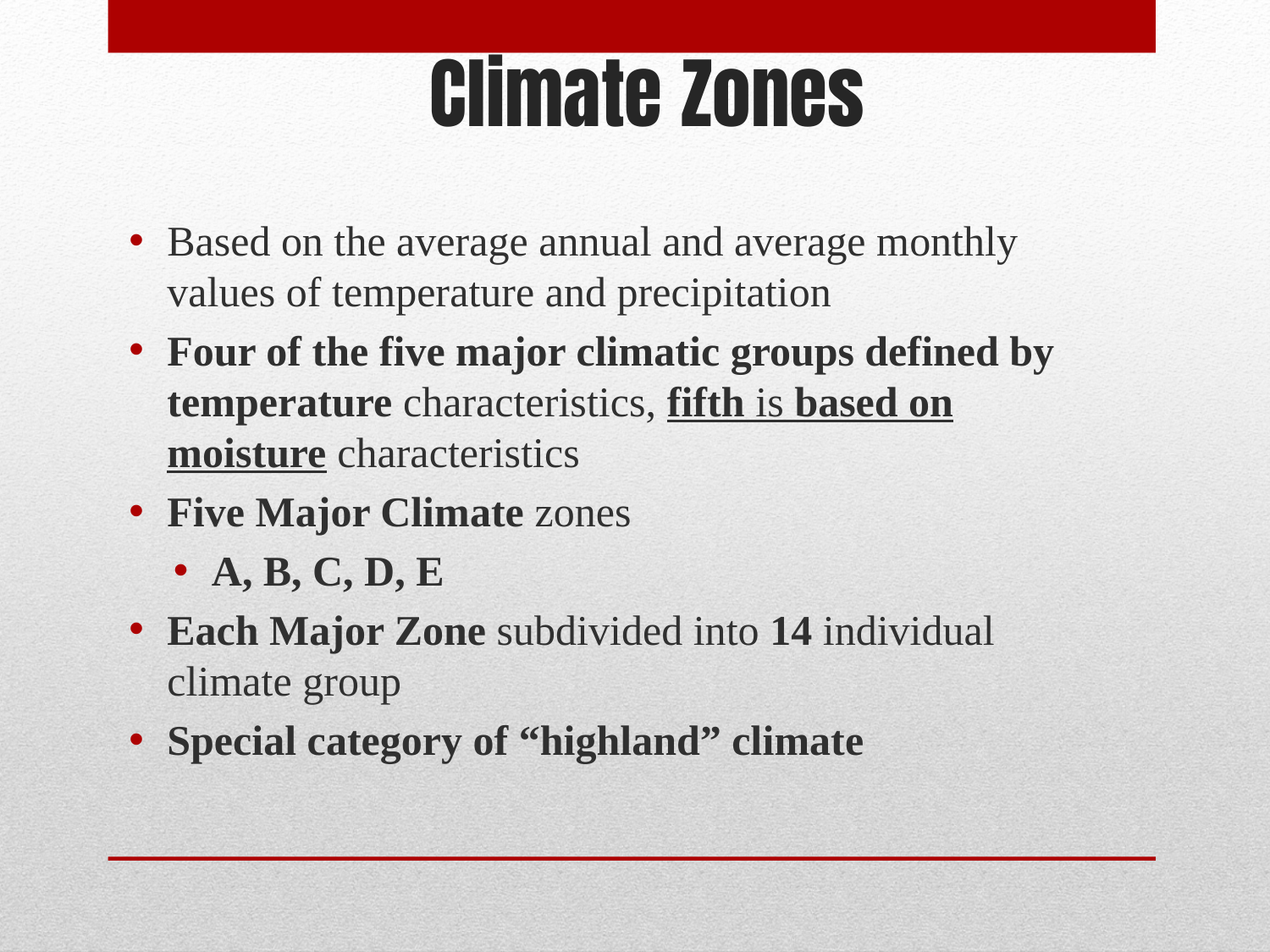

Climate Zones
Based on the average annual and average monthly values of temperature and precipitation
Four of the five major climatic groups defined by temperature characteristics, fifth is based on moisture characteristics
Five Major Climate zones
A, B, C, D, E
Each Major Zone subdivided into 14 individual climate group
Special category of “highland” climate